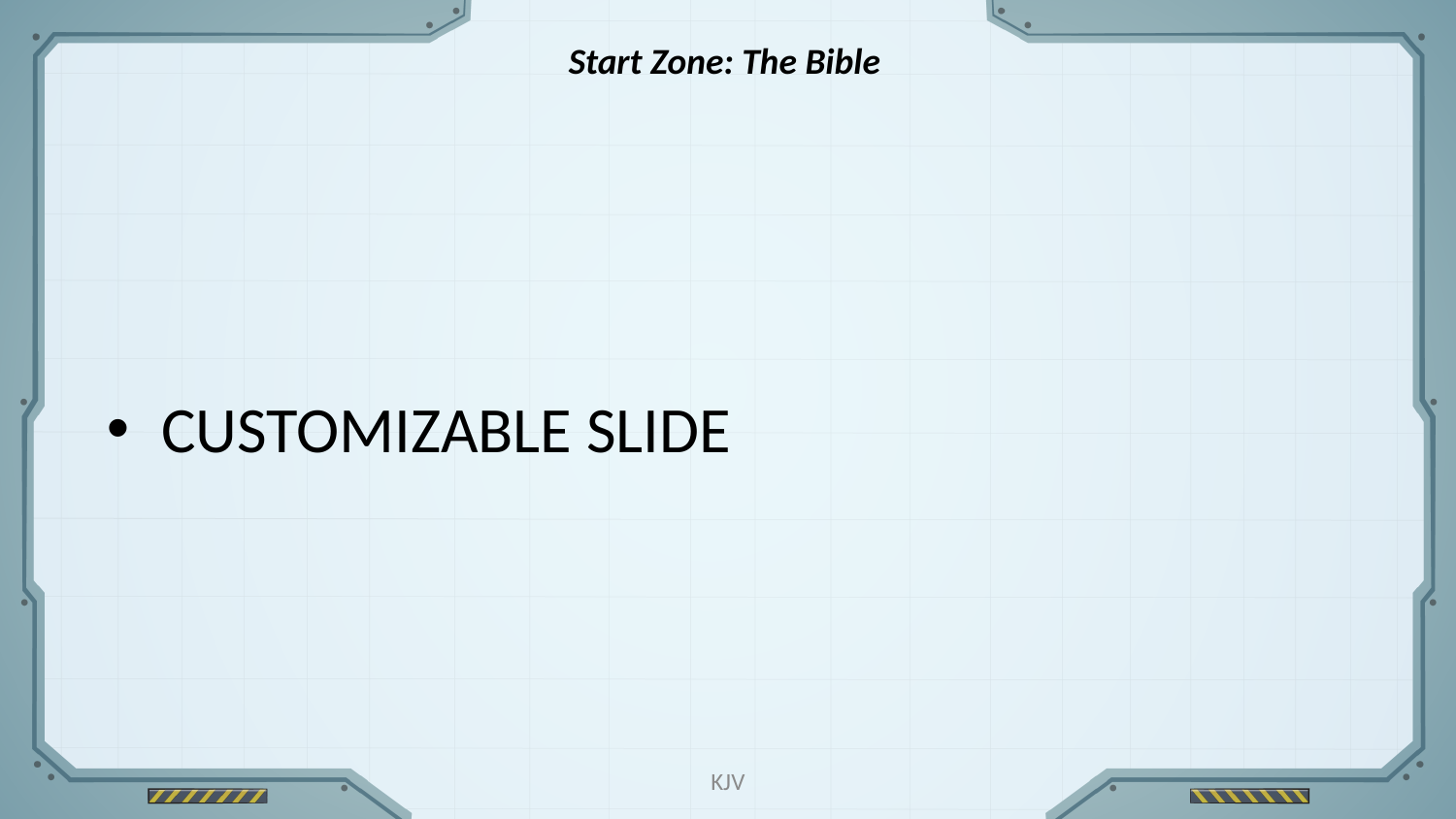

Start Zone: The Bible
CUSTOMIZABLE SLIDE
KJV